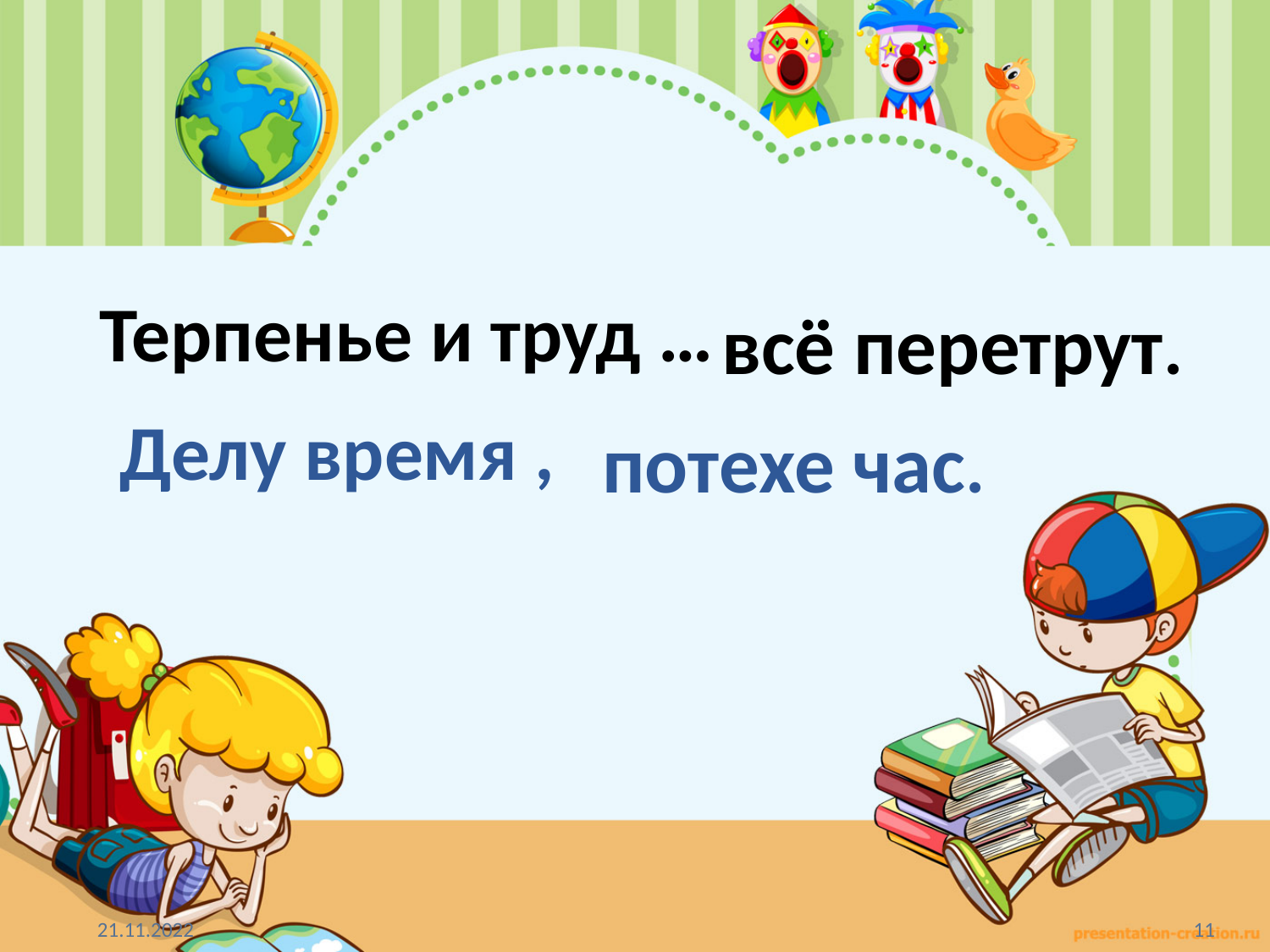

Терпенье и труд …
всё перетрут.
Делу время ,
потехе час.